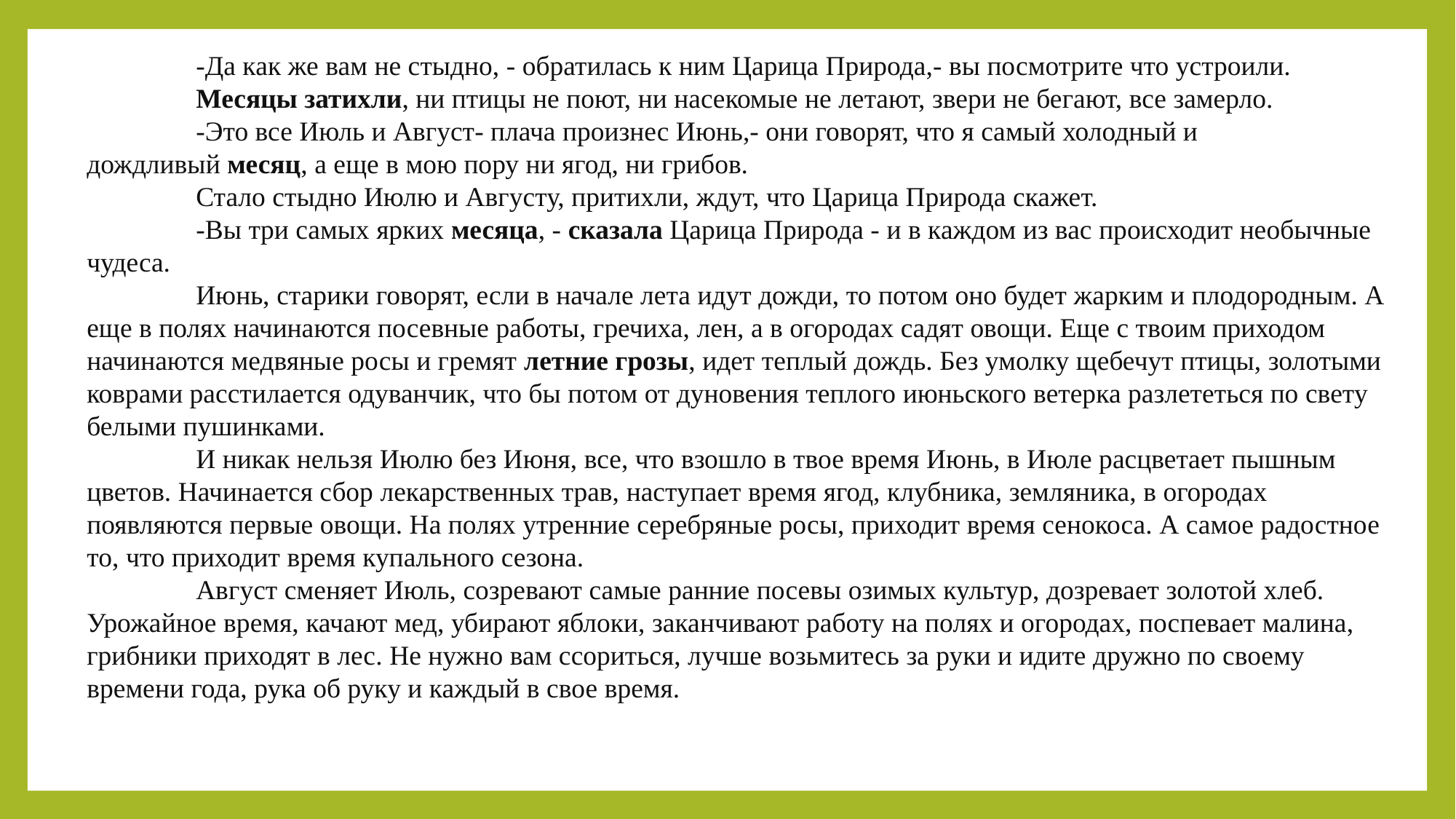

-Да как же вам не стыдно, - обратилась к ним Царица Природа,- вы посмотрите что устроили.
	Месяцы затихли, ни птицы не поют, ни насекомые не летают, звери не бегают, все замерло.
	-Это все Июль и Август- плача произнес Июнь,- они говорят, что я самый холодный и дождливый месяц, а еще в мою пору ни ягод, ни грибов.
	Стало стыдно Июлю и Августу, притихли, ждут, что Царица Природа скажет.
	-Вы три самых ярких месяца, - сказала Царица Природа - и в каждом из вас происходит необычные чудеса.
	Июнь, старики говорят, если в начале лета идут дожди, то потом оно будет жарким и плодородным. А еще в полях начинаются посевные работы, гречиха, лен, а в огородах садят овощи. Еще с твоим приходом начинаются медвяные росы и гремят летние грозы, идет теплый дождь. Без умолку щебечут птицы, золотыми коврами расстилается одуванчик, что бы потом от дуновения теплого июньского ветерка разлететься по свету белыми пушинками.
	И никак нельзя Июлю без Июня, все, что взошло в твое время Июнь, в Июле расцветает пышным цветов. Начинается сбор лекарственных трав, наступает время ягод, клубника, земляника, в огородах появляются первые овощи. На полях утренние серебряные росы, приходит время сенокоса. А самое радостное то, что приходит время купального сезона.
	Август сменяет Июль, созревают самые ранние посевы озимых культур, дозревает золотой хлеб. Урожайное время, качают мед, убирают яблоки, заканчивают работу на полях и огородах, поспевает малина, грибники приходят в лес. Не нужно вам ссориться, лучше возьмитесь за руки и идите дружно по своему времени года, рука об руку и каждый в свое время.